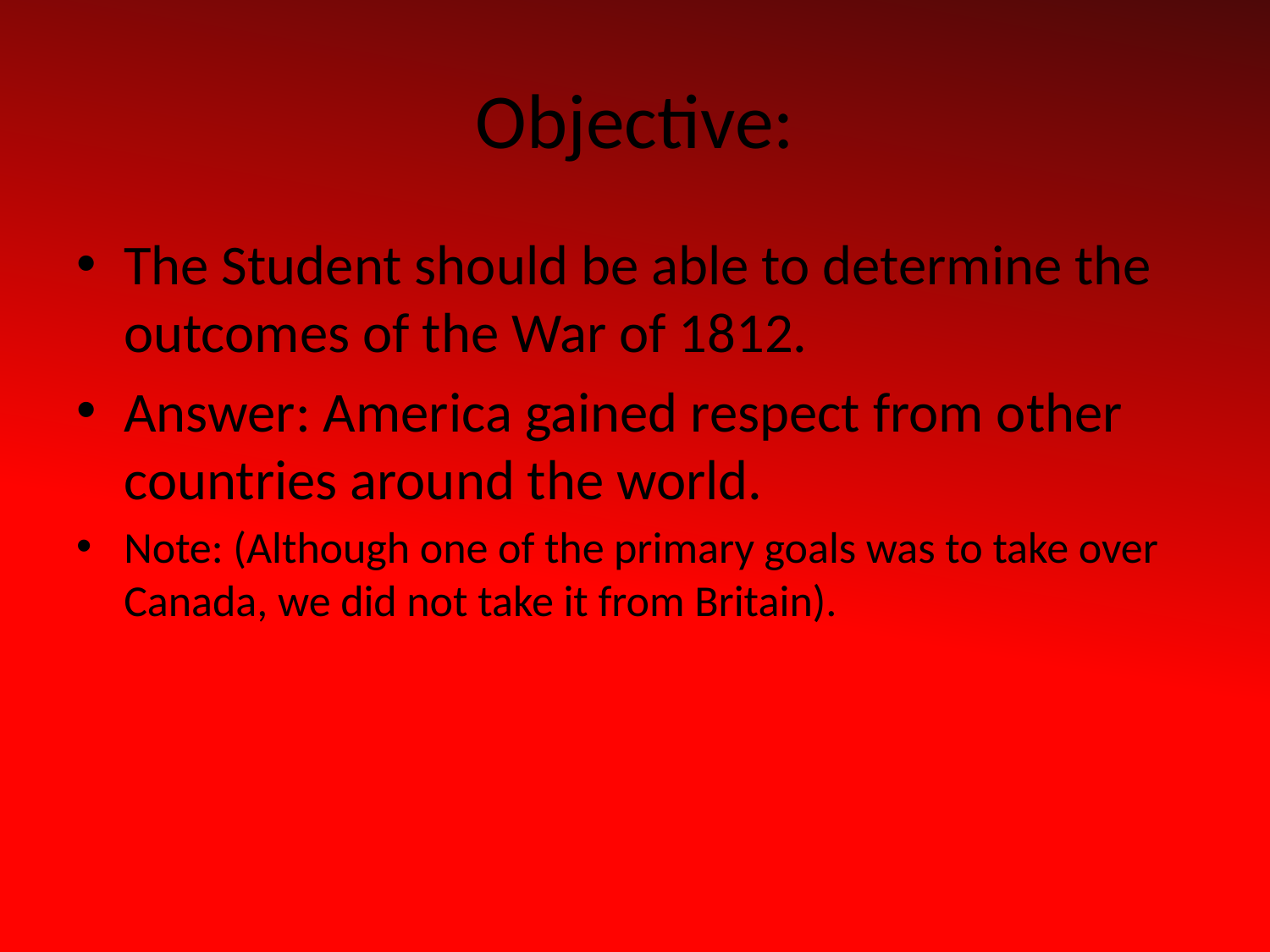

# Objective:
The Student should be able to determine the outcomes of the War of 1812.
Answer: America gained respect from other countries around the world.
Note: (Although one of the primary goals was to take over Canada, we did not take it from Britain).